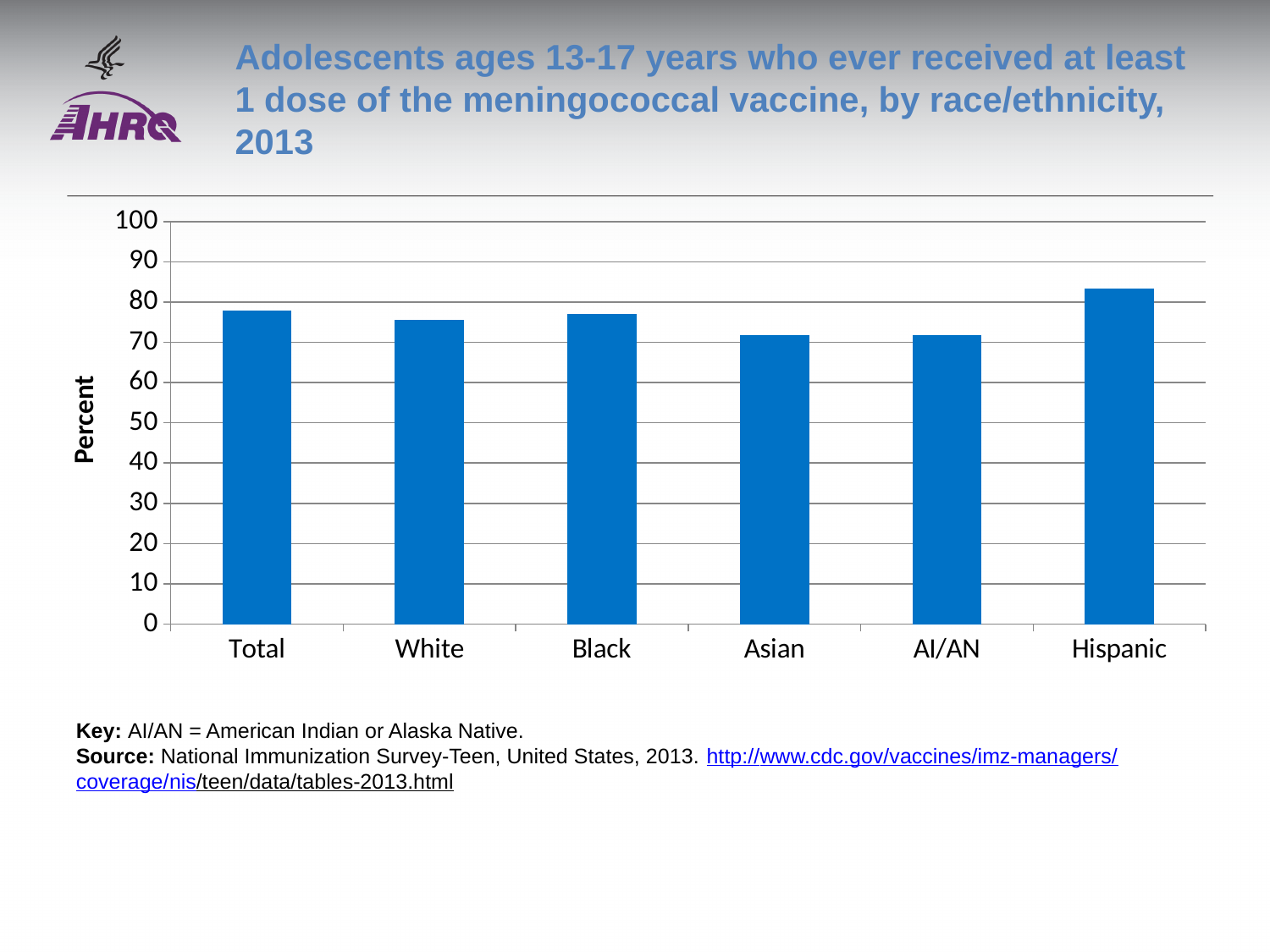

# Adolescents ages 13-17 years who ever received at least 1 dose of the meningococcal vaccine, by race/ethnicity, 2013

### Chart

| Category | Series 1 |
|---|---|
| Total | 77.8 |
| White | 75.6 |
| Black | 77.0 |
| Asian | 71.7 |
| AI/AN | 71.7 |
| Hispanic | 83.4 |
Key: AI/AN = American Indian or Alaska Native.
Source: National Immunization Survey-Teen, United States, 2013. http://www.cdc.gov/vaccines/imz-managers/
coverage/nis/teen/data/tables-2013.html